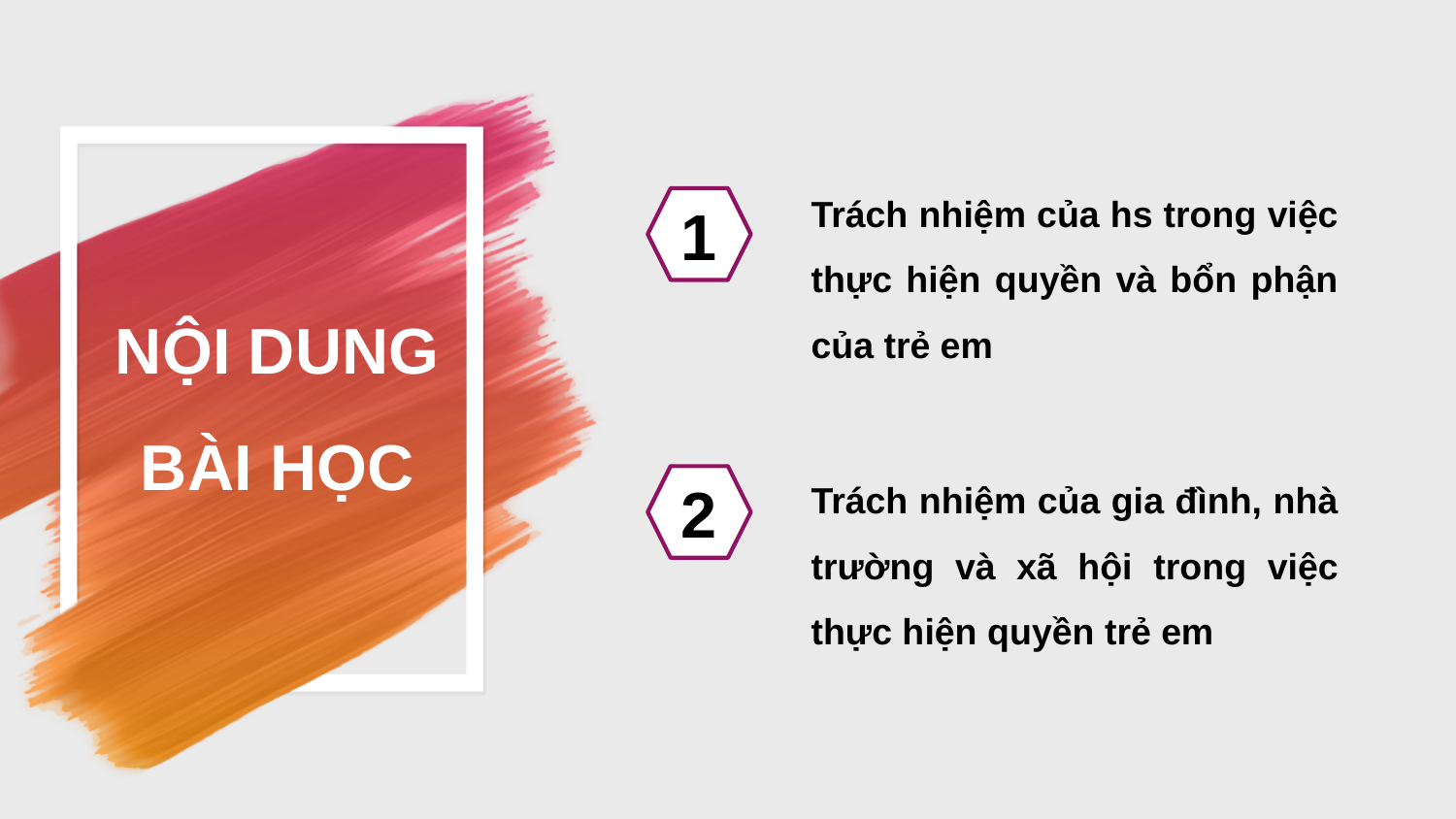

Trách nhiệm của hs trong việc thực hiện quyền và bổn phận của trẻ em

1
NỘI DUNG BÀI HỌC
Trách nhiệm của gia đình, nhà trường và xã hội trong việc thực hiện quyền trẻ em

2